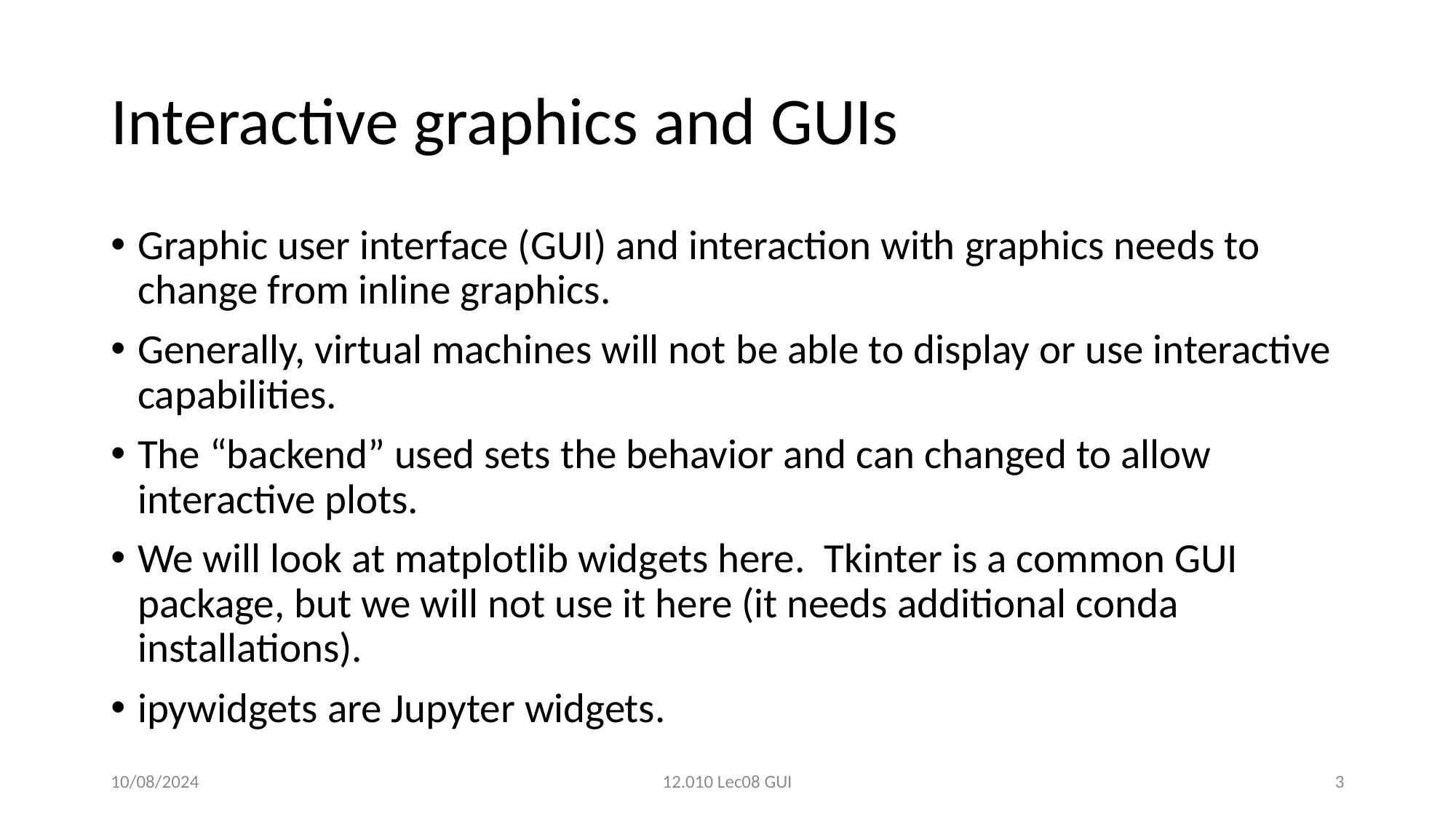

# Interactive graphics and GUIs
Graphic user interface (GUI) and interaction with graphics needs to change from inline graphics.
Generally, virtual machines will not be able to display or use interactive capabilities.
The “backend” used sets the behavior and can changed to allow interactive plots.
We will look at matplotlib widgets here.  Tkinter is a common GUI package, but we will not use it here (it needs additional conda installations).
ipywidgets are Jupyter widgets.
10/08/2024
12.010 Lec08 GUI
3